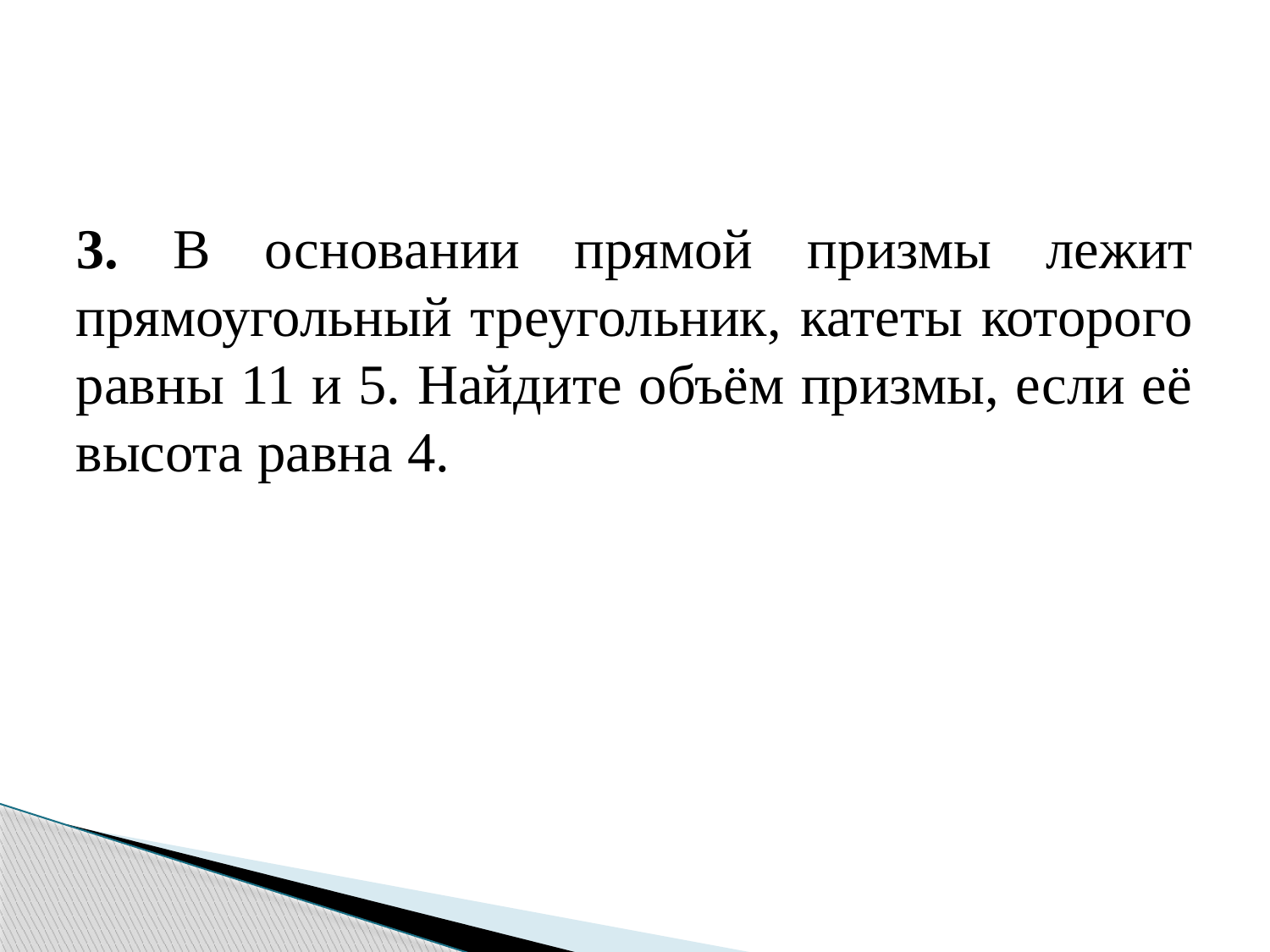

#
3. В основании прямой призмы лежит прямоугольный треугольник, катеты которого равны 11 и 5. Найдите объём призмы, если её высота равна 4.